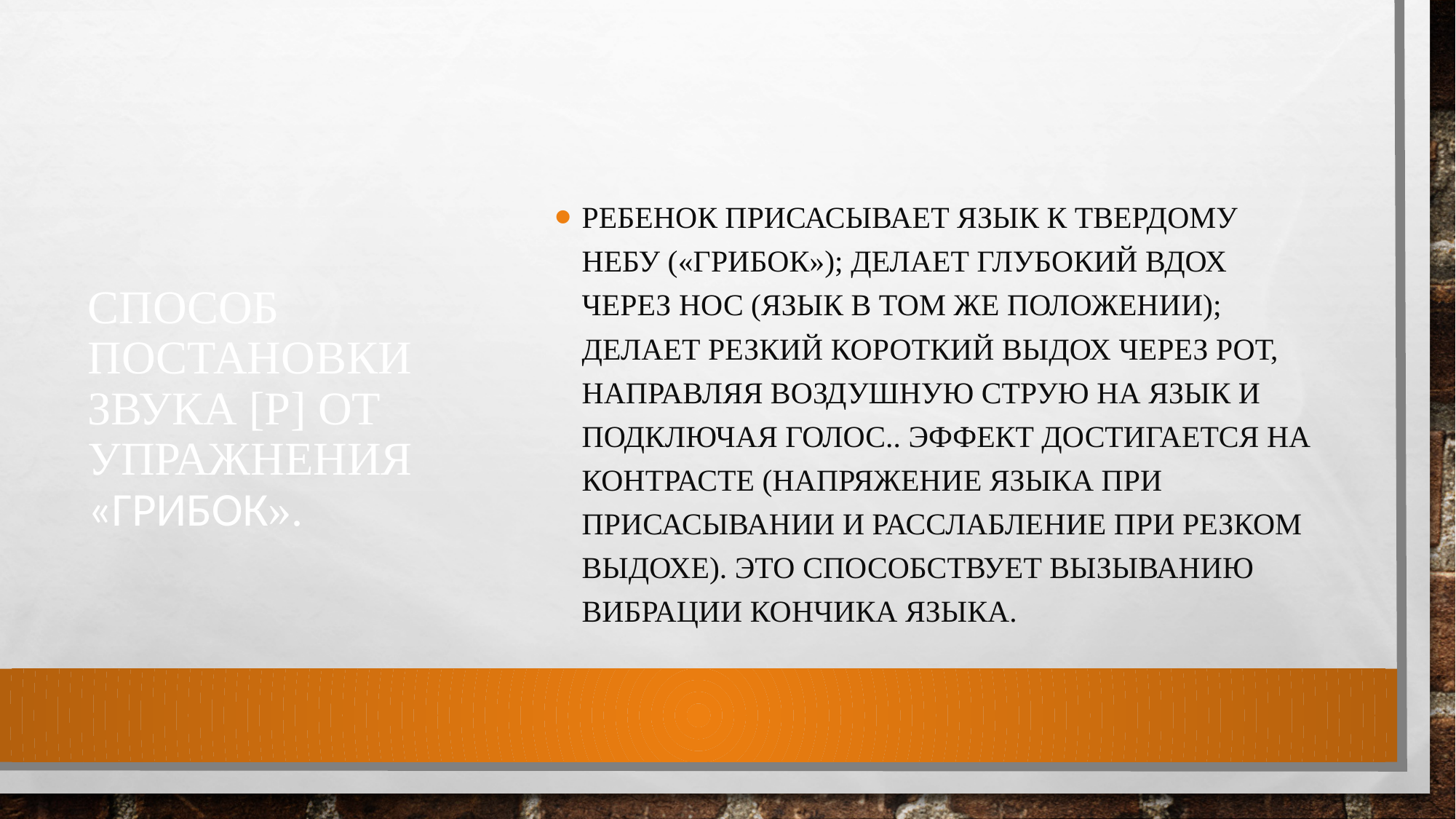

# Способ постановки звука [Р] от упражнения «Грибок».
Ребенок присасывает язык к твердому небу («Грибок»); делает глубокий вдох через нос (язык в том же положении); делает резкий короткий выдох через рот, направляя воздушную струю на язык и подключая голос.. Эффект достигается на контрасте (напряжение языка при присасывании и расслабление при резком выдохе). Это способствует вызыванию вибрации кончика языка.